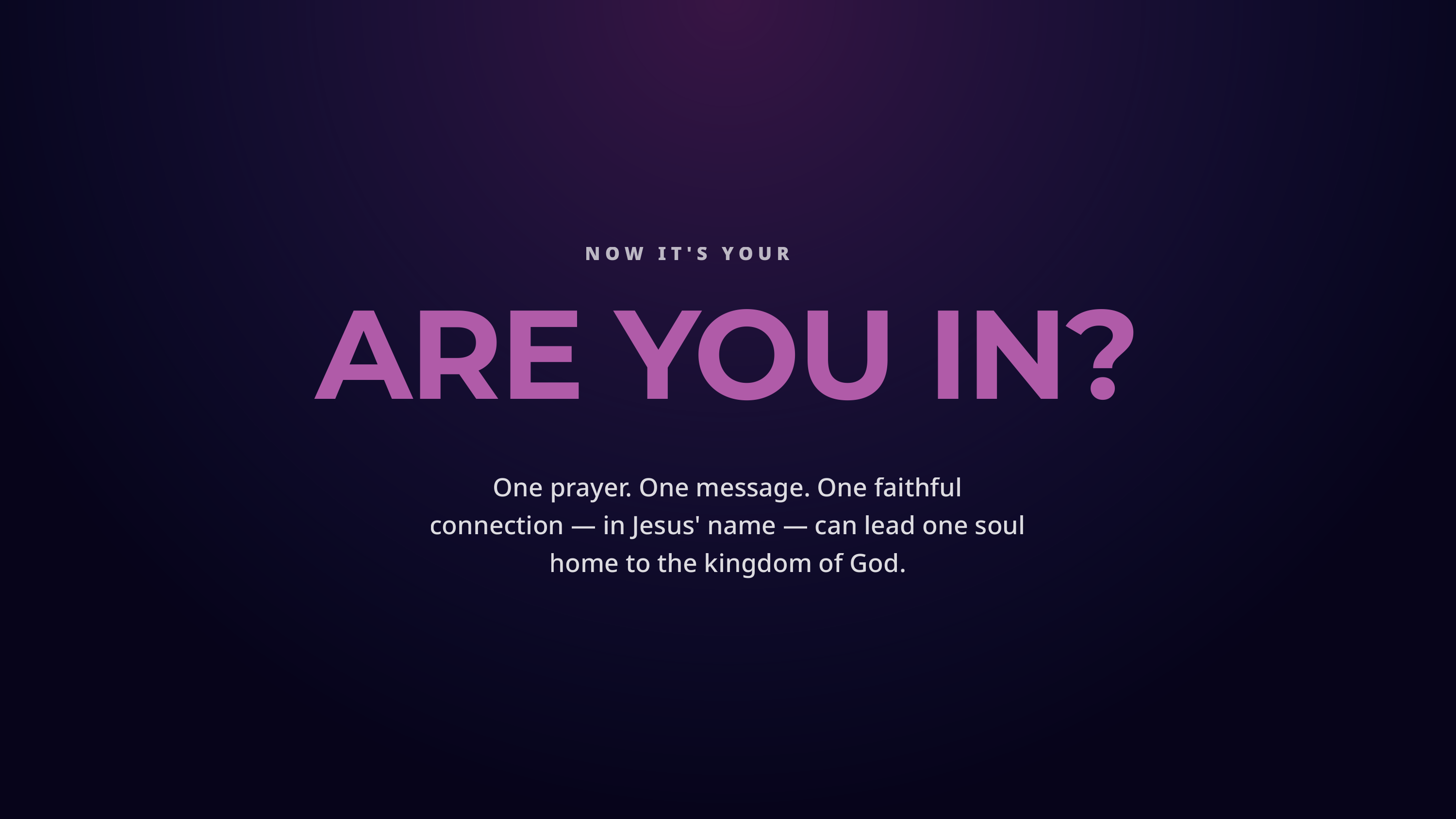

NOW IT'S YOUR TURN
ARE YOU IN?
One prayer. One message. One faithful connection — in Jesus' name — can lead one soul home to the kingdom of God.